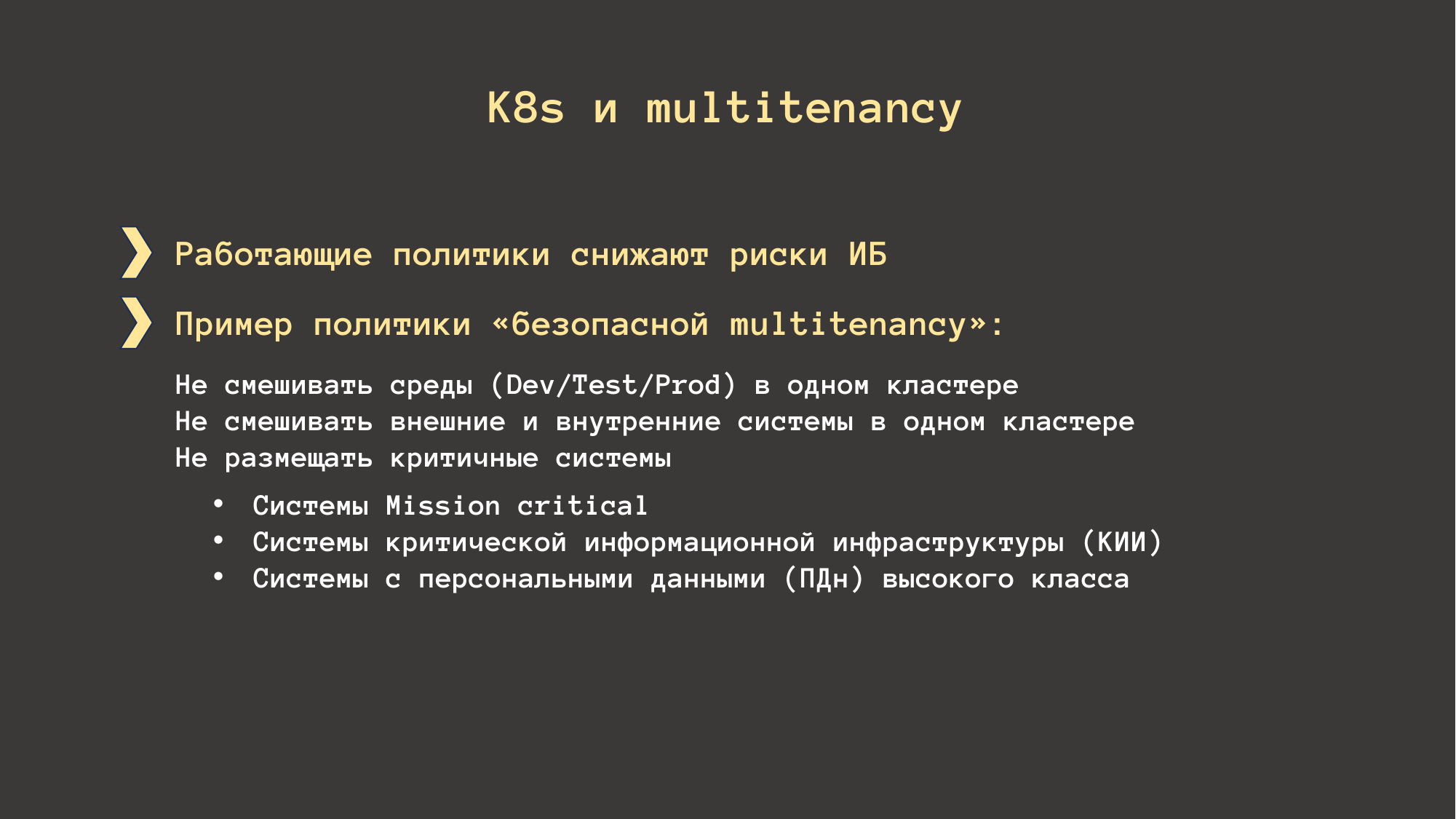

K8s и multitenancy
Работающие политики снижают риски ИБ

Пример политики «безопасной multitenancy»:

Не смешивать среды (Dev/Test/Prod) в одном кластере
Не смешивать внешние и внутренние системы в одном кластере
Не размещать критичные системы
Системы Mission critical
Системы критической информационной инфраструктуры (КИИ)
Системы с персональными данными (ПДн) высокого класса